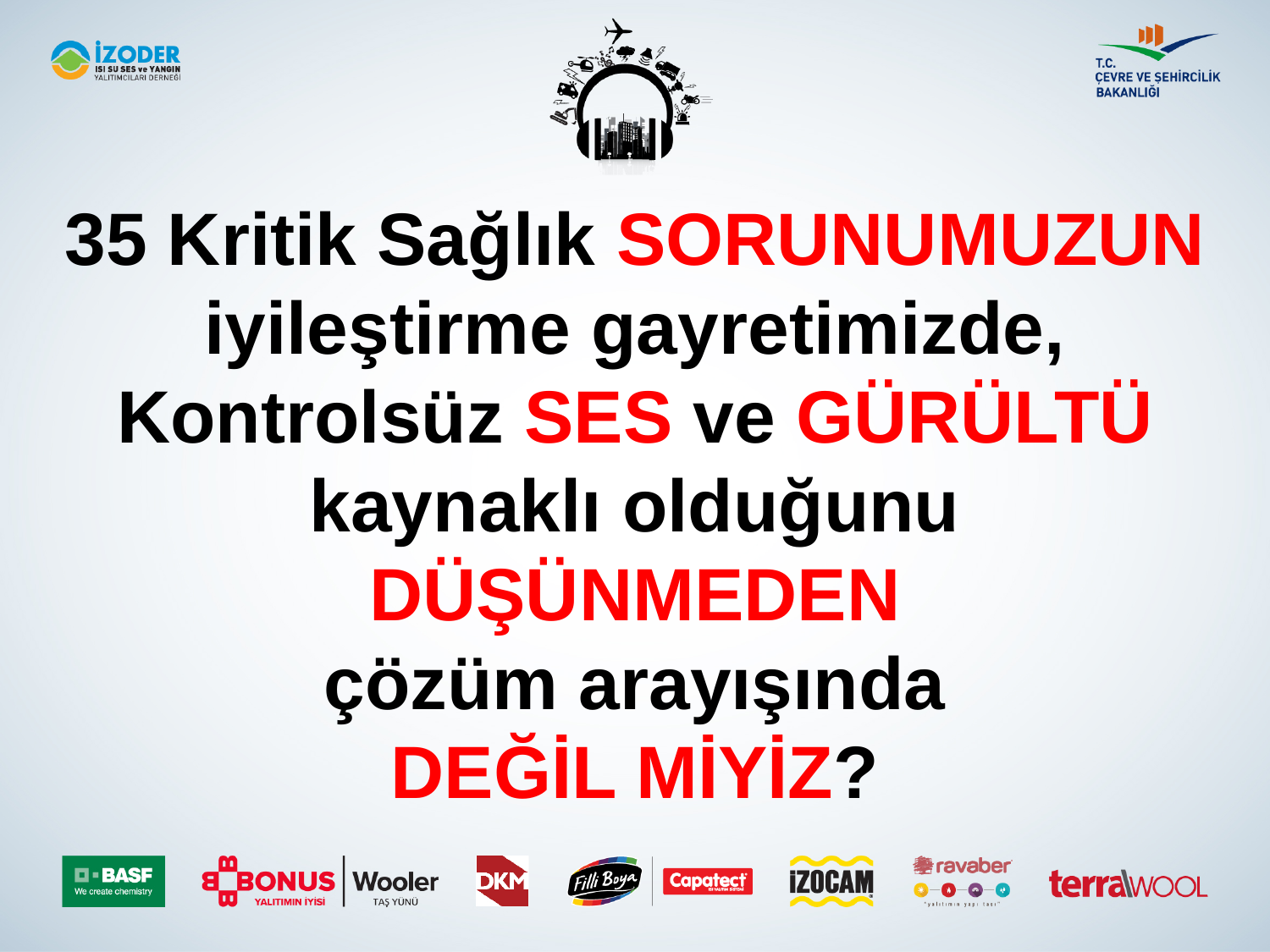

35 Kritik Sağlık SORUNUMUZUN
iyileştirme gayretimizde,
Kontrolsüz SES ve GÜRÜLTÜ
kaynaklı olduğunu
DÜŞÜNMEDEN
çözüm arayışında
DEĞİL MİYİZ?